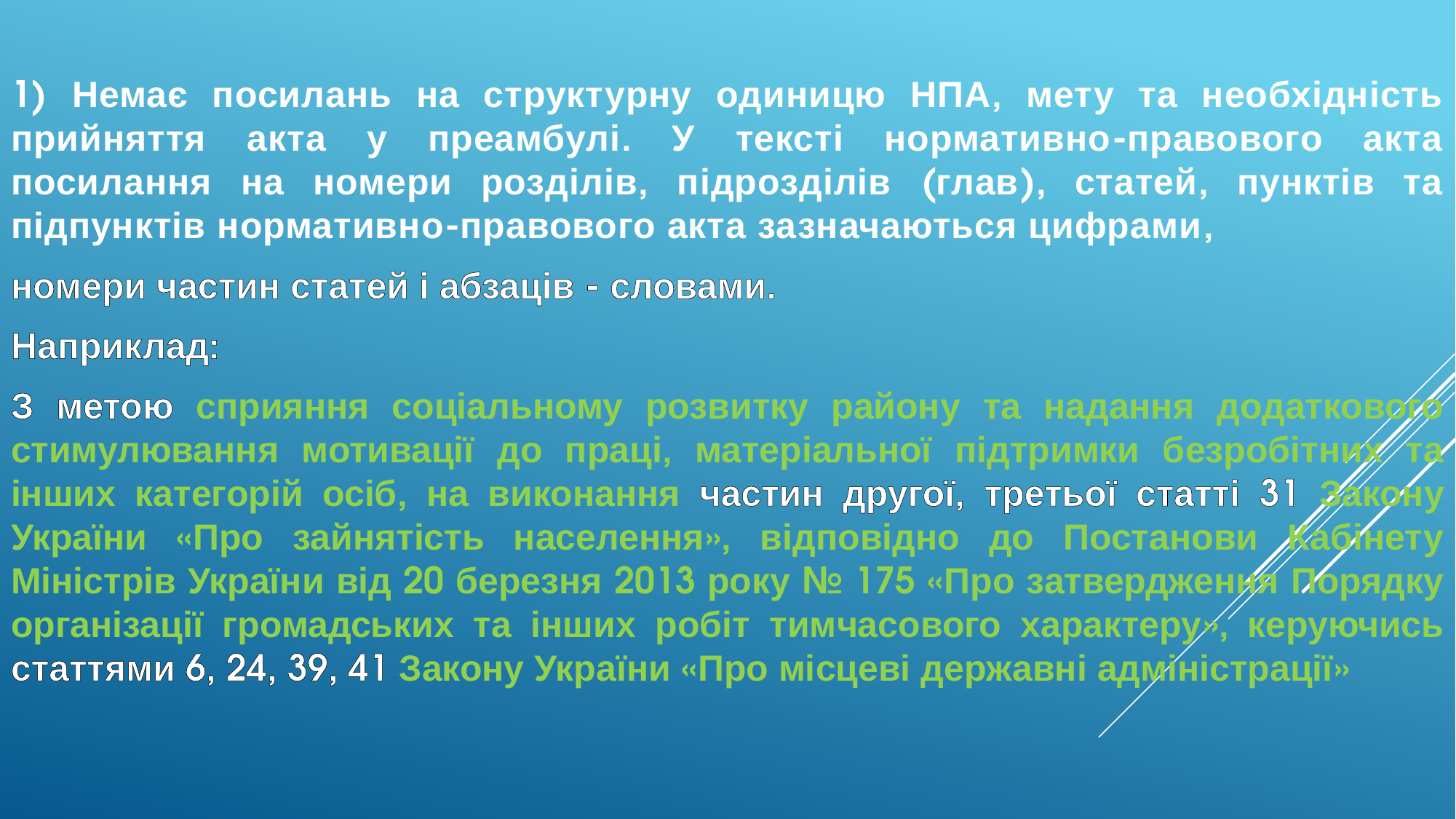

1) Немає посилань на структурну одиницю НПА, мету та необхідність прийняття акта у преамбулі. У тексті нормативно-правового акта посилання на номери розділів, підрозділів (глав), статей, пунктів та підпунктів нормативно-правового акта зазначаються цифрами,
номери частин статей і абзаців - словами.
Наприклад:
З метою сприяння соціальному розвитку району та надання додаткового стимулювання мотивації до праці, матеріальної підтримки безробітних та інших категорій осіб, на виконання частин другої, третьої статті 31 Закону України «Про зайнятість населення», відповідно до Постанови Кабінету Міністрів України від 20 березня 2013 року № 175 «Про затвердження Порядку організації громадських та інших робіт тимчасового характеру», керуючись статтями 6, 24, 39, 41 Закону України «Про місцеві державні адміністрації»